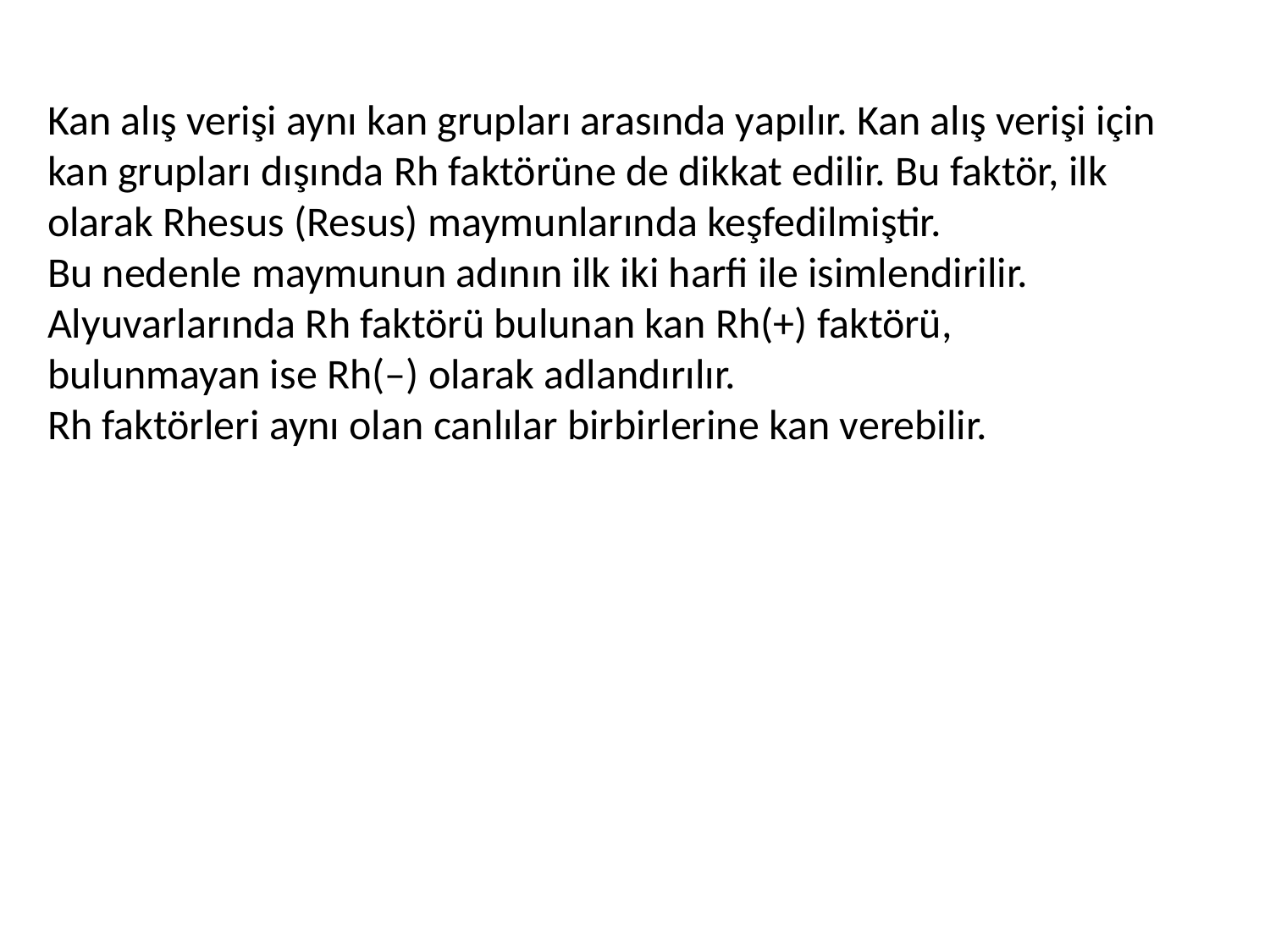

Kan alış verişi aynı kan grupları arasında yapılır. Kan alış verişi için kan grupları dışında Rh faktörüne de dikkat edilir. Bu faktör, ilk olarak Rhesus (Resus) maymunlarında keşfedilmiştir.
Bu nedenle maymunun adının ilk iki harfi ile isimlendirilir.
Alyuvarlarında Rh faktörü bulunan kan Rh(+) faktörü, bulunmayan ise Rh(–) olarak adlandırılır.
Rh faktörleri aynı olan canlılar birbirlerine kan verebilir.